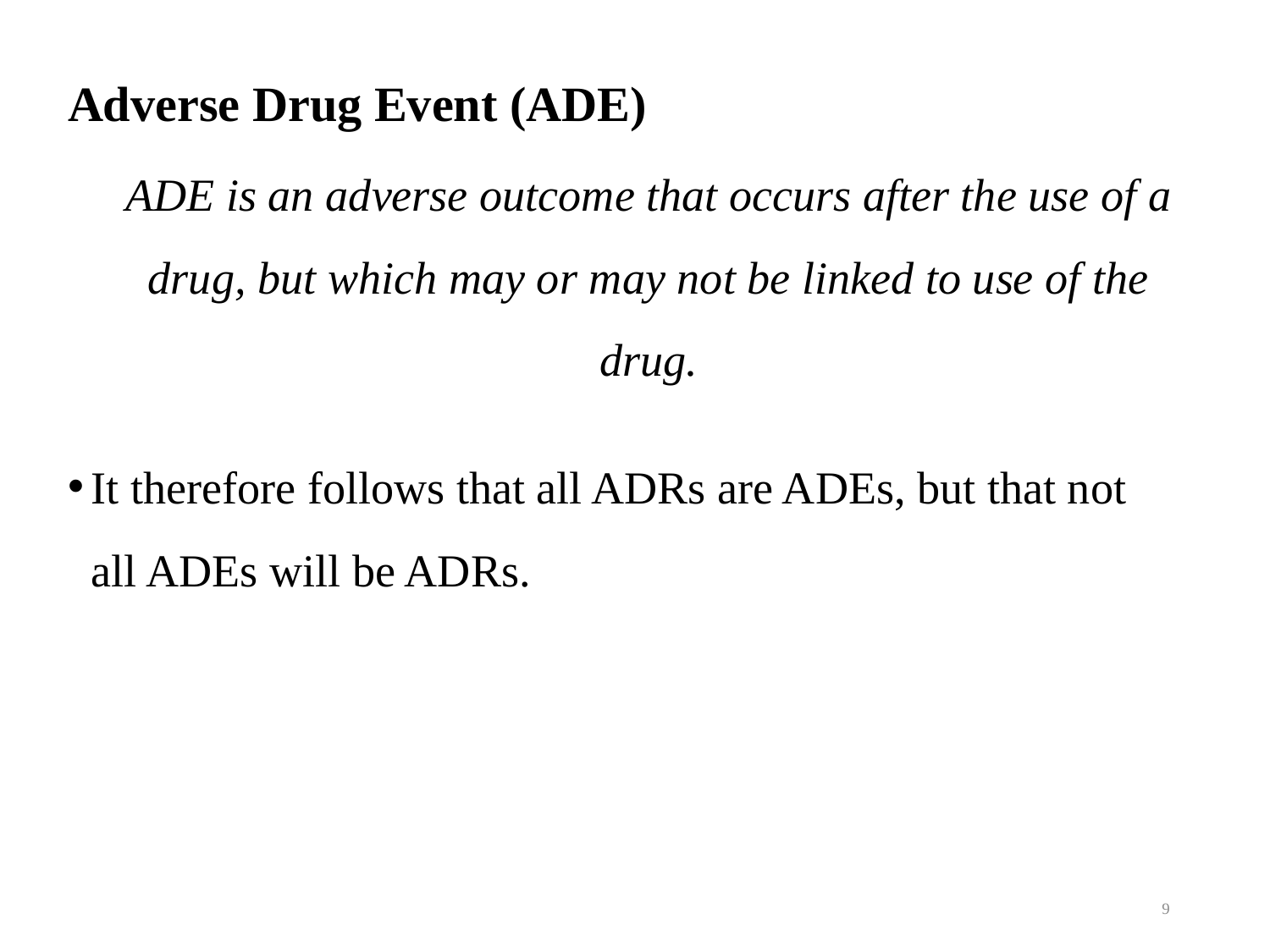

Adverse Drug Event (ADE)
ADE is an adverse outcome that occurs after the use of a drug, but which may or may not be linked to use of the drug.
It therefore follows that all ADRs are ADEs, but that not all ADEs will be ADRs.
9